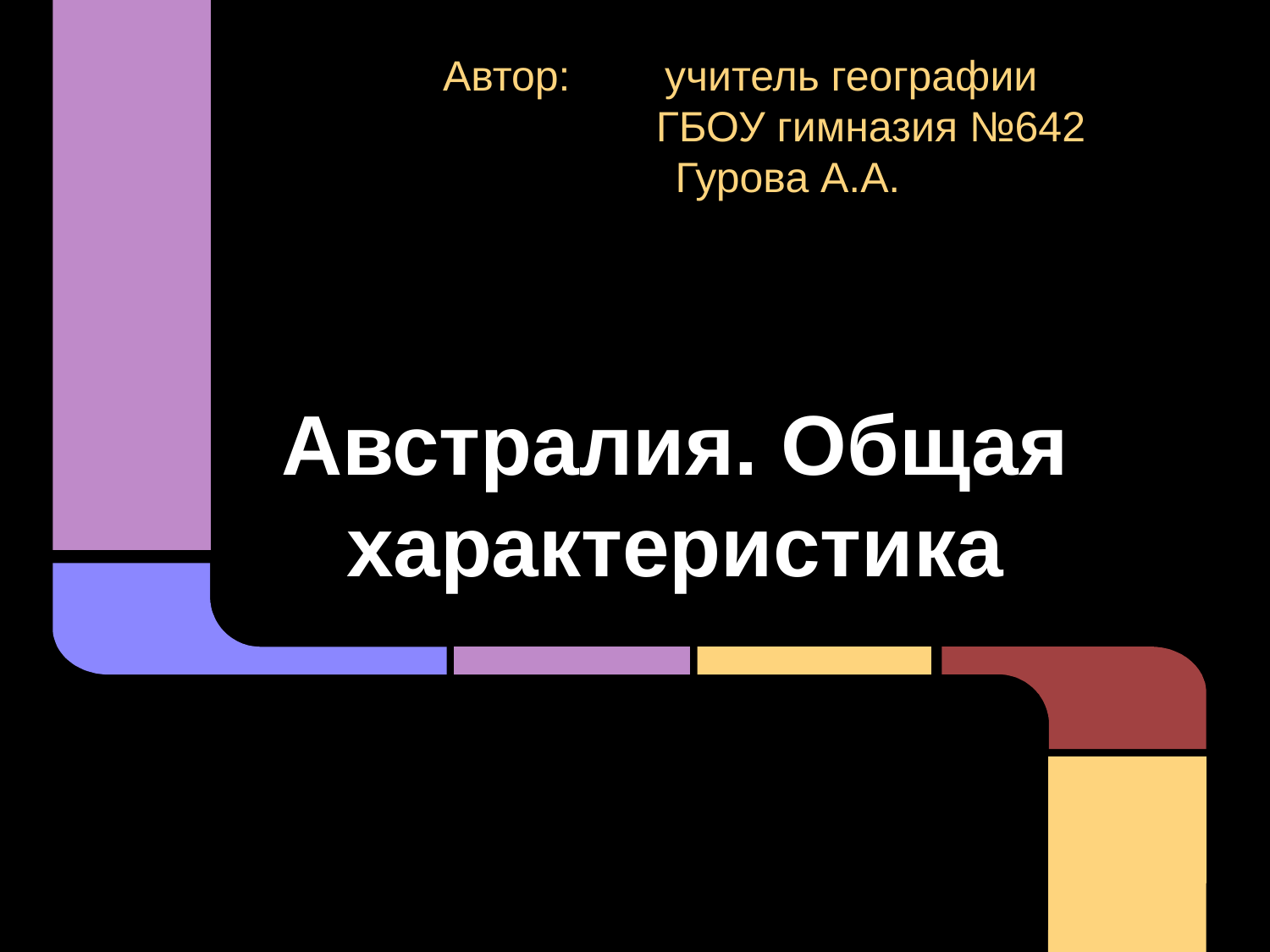

Автор:        учитель географии
                       ГБОУ гимназия №642
        Гурова А.А.
# Австралия. Общая характеристика